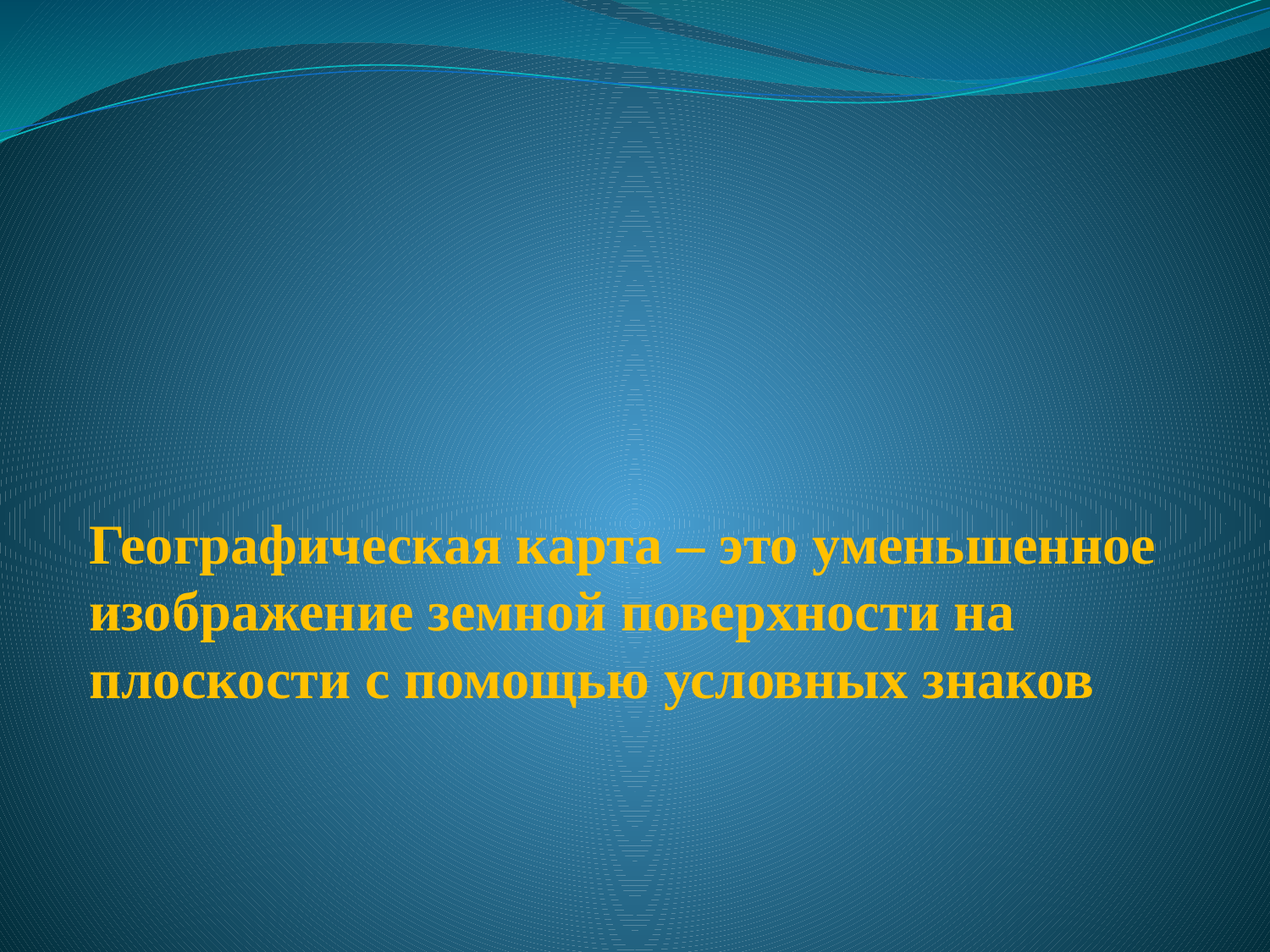

# Географическая карта – это уменьшенное изображение земной поверхности на плоскости с помощью условных знаков